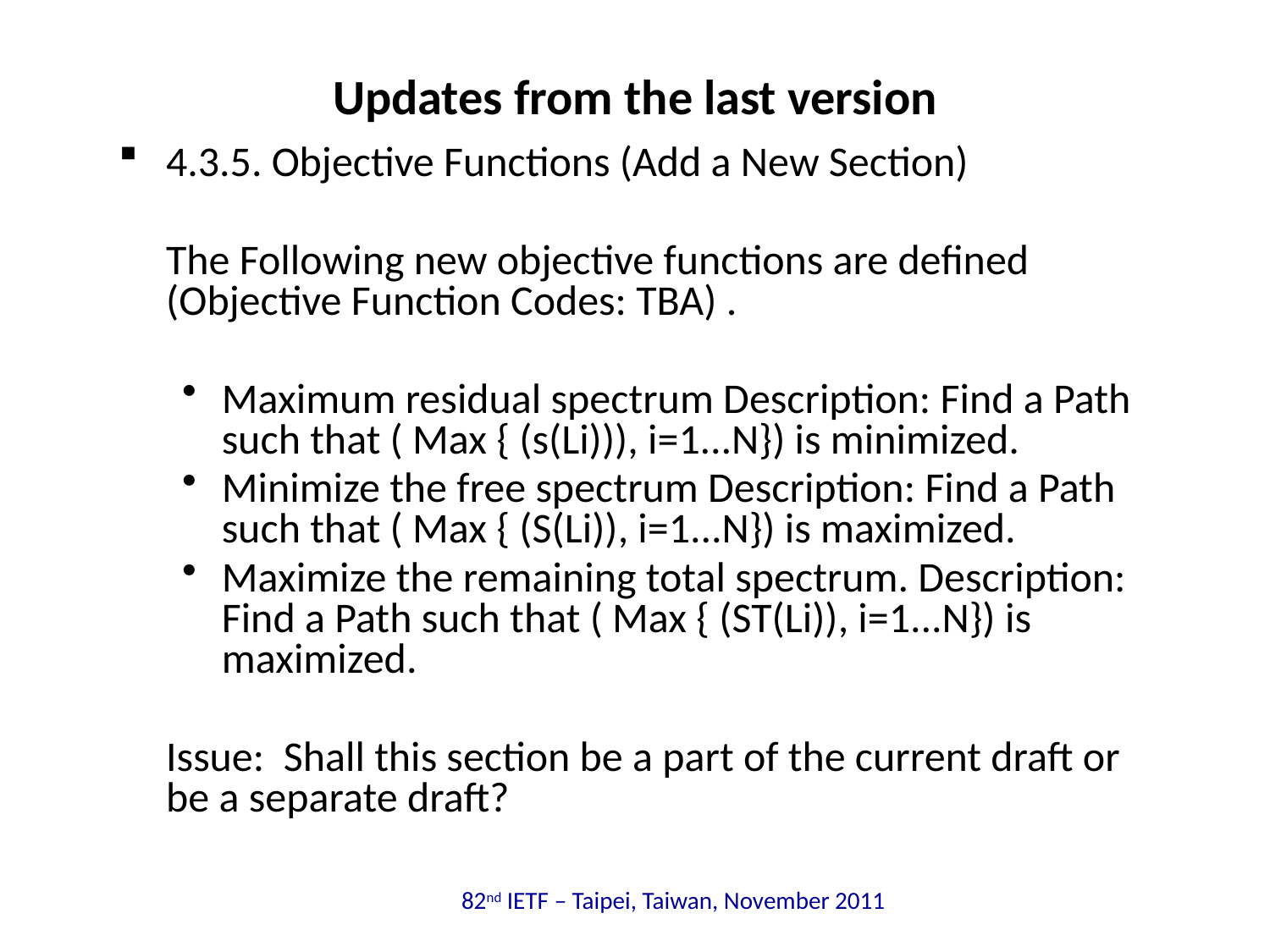

# Updates from the last version
4.3.5. Objective Functions (Add a New Section)

	The Following new objective functions are defined (Objective Function Codes: TBA) .

Maximum residual spectrum Description: Find a Path such that ( Max { (s(Li))), i=1...N}) is minimized.
Minimize the free spectrum Description: Find a Path such that ( Max { (S(Li)), i=1...N}) is maximized.
Maximize the remaining total spectrum. Description: Find a Path such that ( Max { (ST(Li)), i=1...N}) is maximized.

	Issue:  Shall this section be a part of the current draft or be a separate draft?